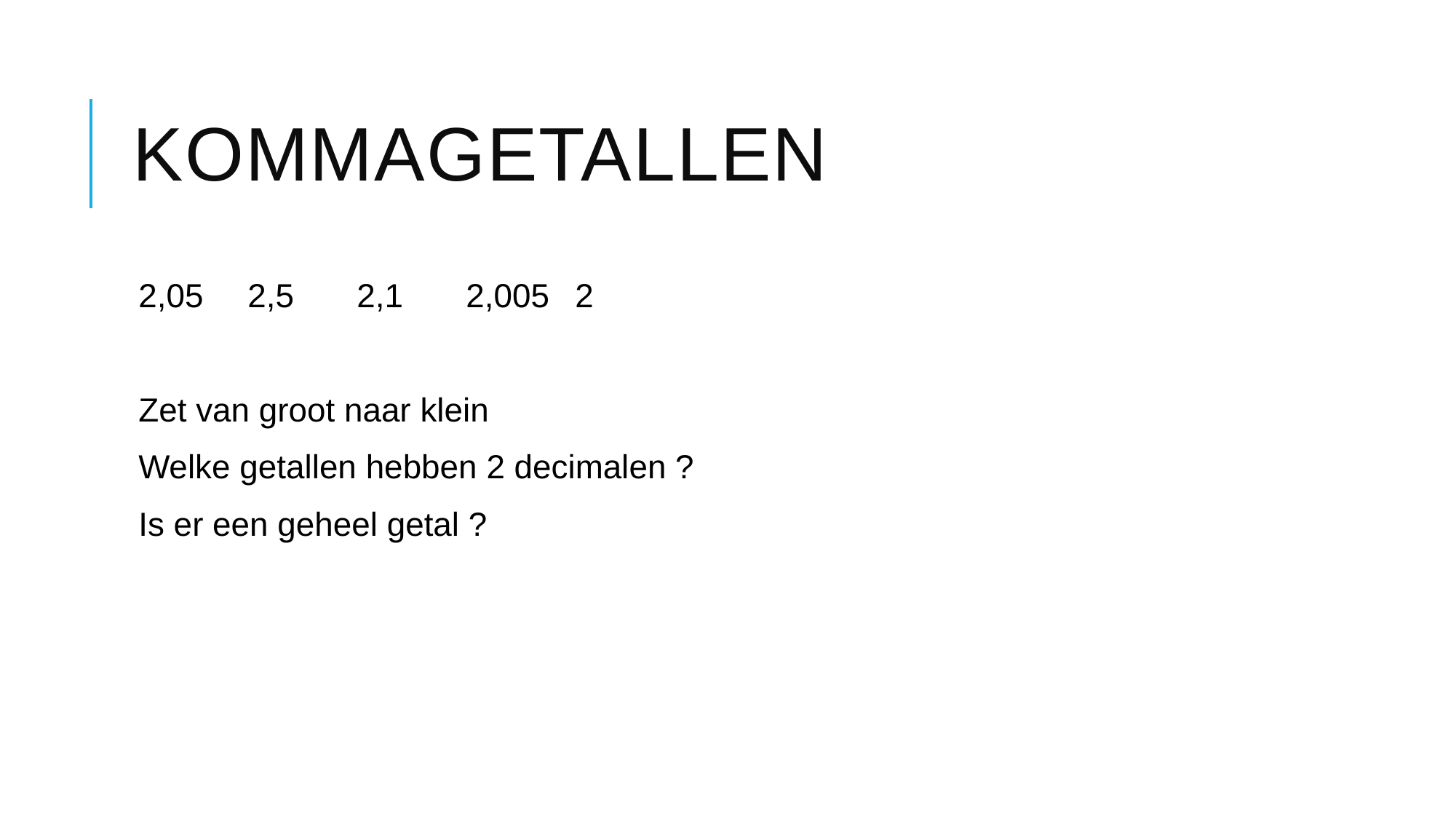

# Kommagetallen
2,05	2,5	2,1	2,005	2

Zet van groot naar klein
Welke getallen hebben 2 decimalen ?
Is er een geheel getal ?